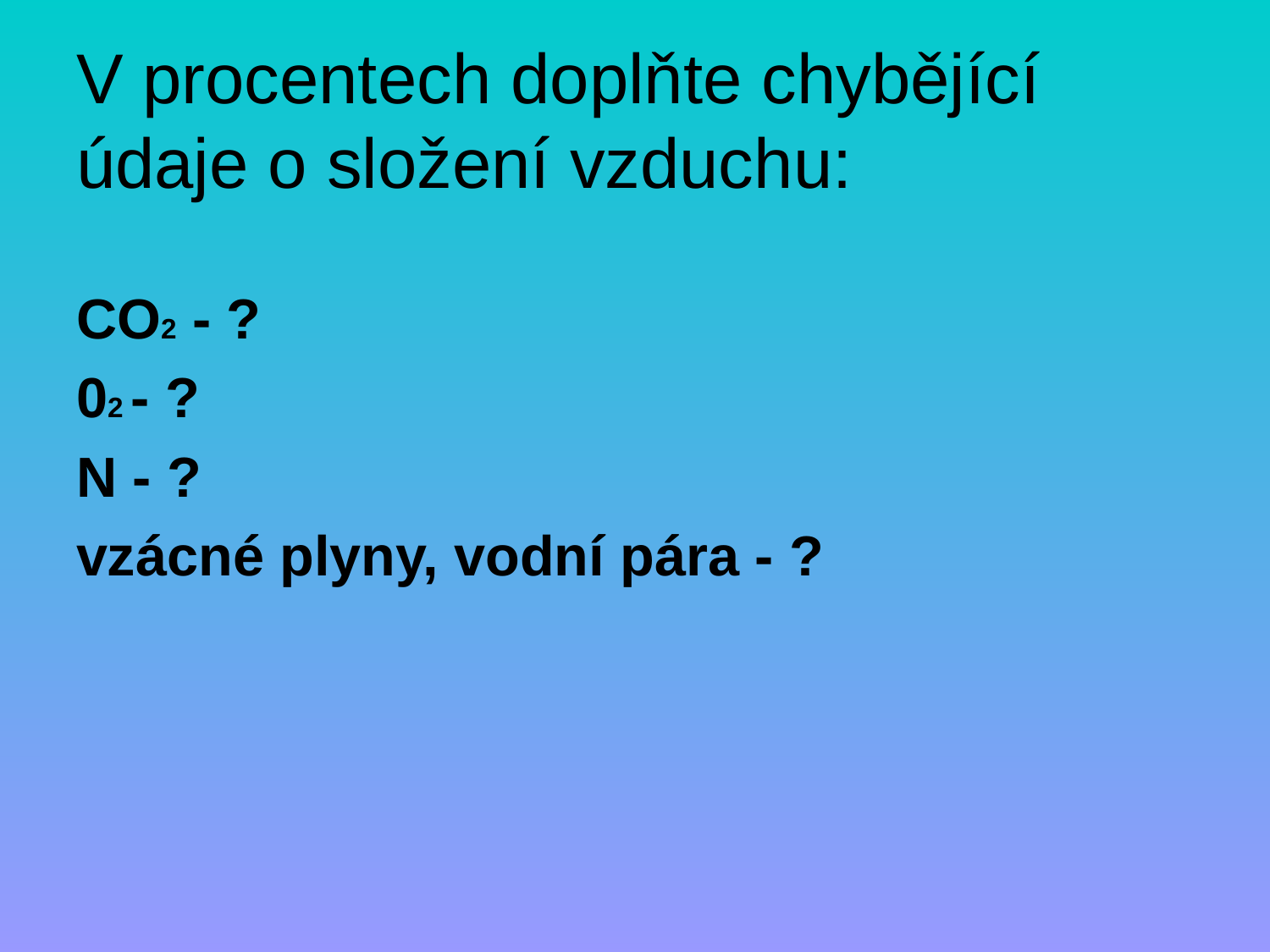

# V procentech doplňte chybějící údaje o složení vzduchu:
CO2 - ?
02 - ?
N - ?
vzácné plyny, vodní pára - ?